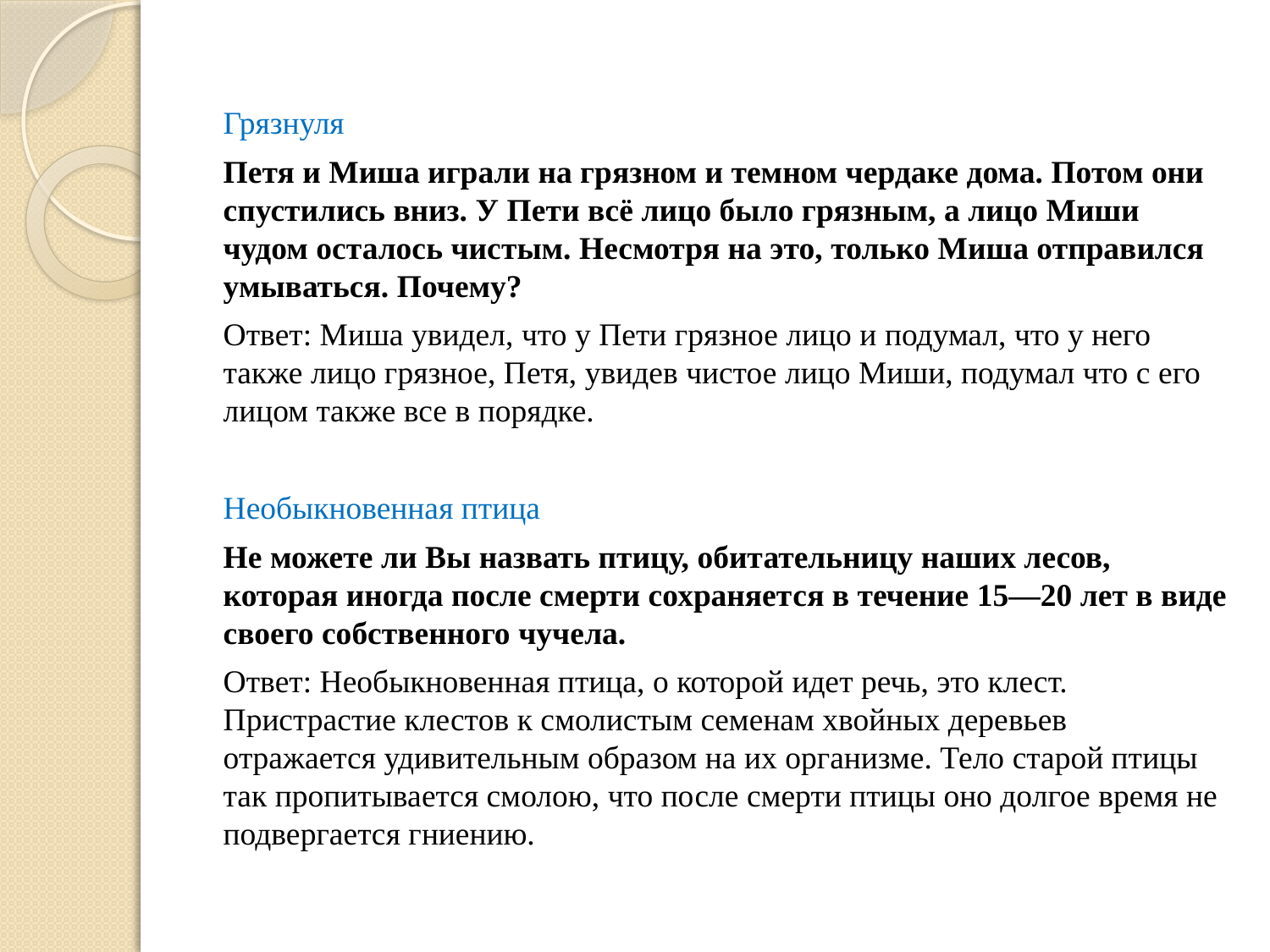

Грязнуля
Петя и Миша играли на грязном и темном чердаке дома. Потом они спустились вниз. У Пети всё лицо было грязным, а лицо Миши чудом осталось чистым. Несмотря на это, только Миша отправился умываться. Почему?
Ответ: Миша увидел, что у Пети грязное лицо и подумал, что у него также лицо грязное, Петя, увидев чистое лицо Миши, подумал что с его лицом также все в порядке.

Необыкновенная птица
Не можете ли Вы назвать птицу, обитательницу наших лесов, которая иногда после смерти сохраняет­ся в течение 15—20 лет в виде своего собственного чучела.
Ответ: Необыкновенная птица, о которой идет речь, это клест. Пристрастие клестов к смолистым семенам хвойных деревьев отражается удивительным образом на их организме. Тело старой птицы так пропитывается смолою, что после смерти птицы оно долгое время не подвергается гниению.